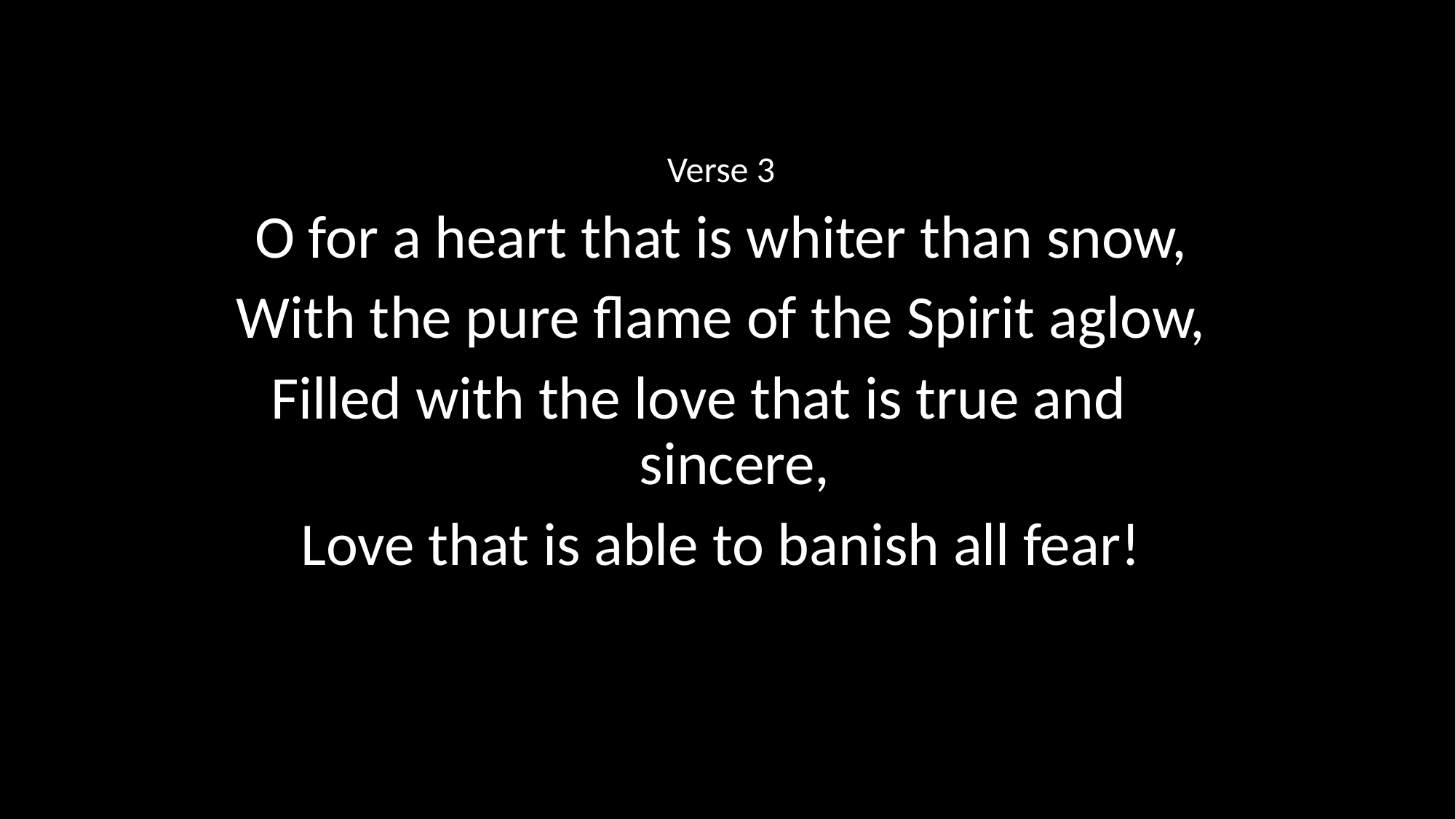

Verse 3
O for a heart that is whiter than snow,
With the pure flame of the Spirit aglow,
Filled with the love that is true and 	sincere,
Love that is able to banish all fear!